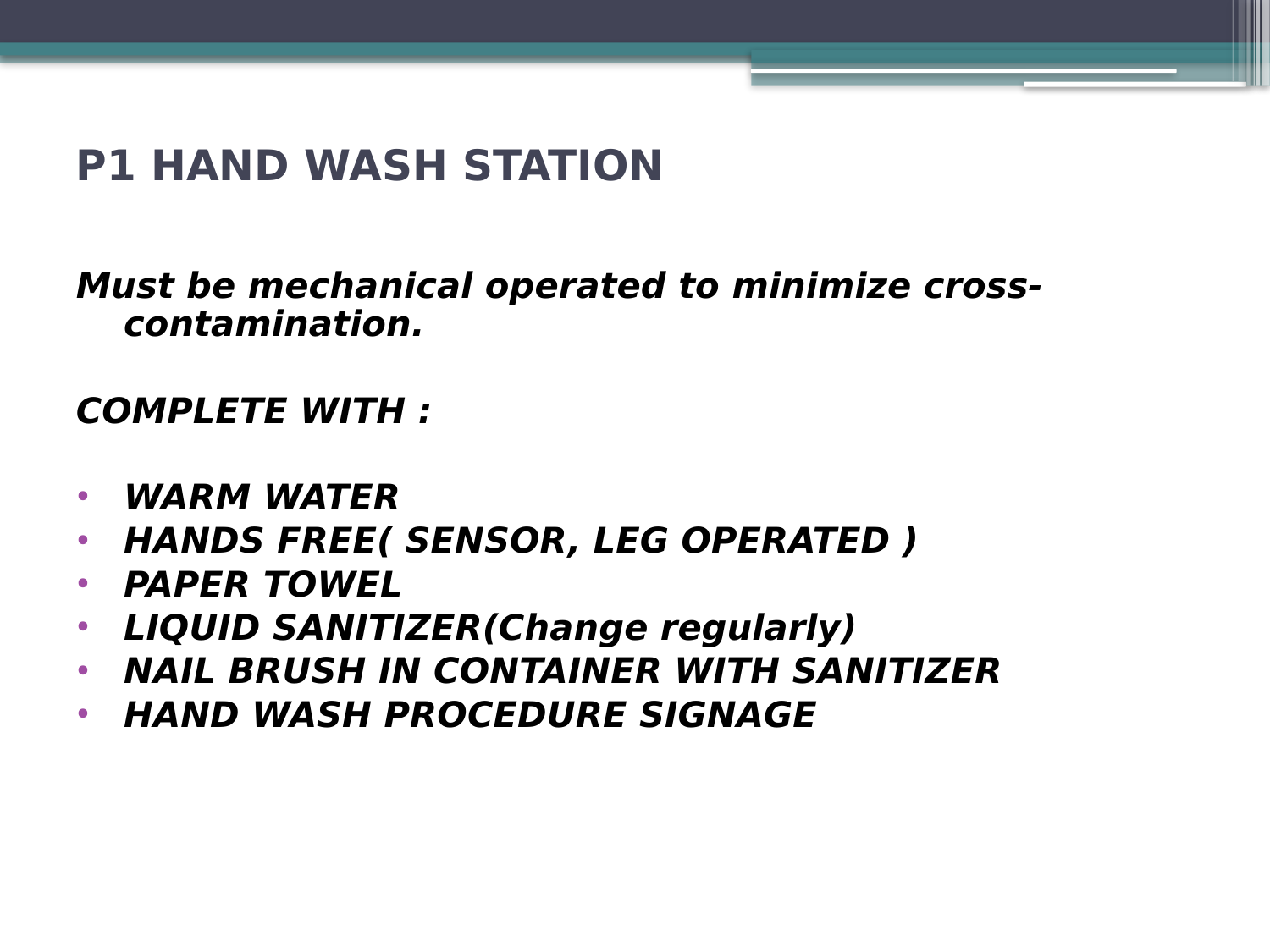

# P1 HAND WASH STATION
Must be mechanical operated to minimize cross-contamination.

COMPLETE WITH :

WARM WATER
HANDS FREE( SENSOR, LEG OPERATED )
PAPER TOWEL
LIQUID SANITIZER(Change regularly)
NAIL BRUSH IN CONTAINER WITH SANITIZER
HAND WASH PROCEDURE SIGNAGE